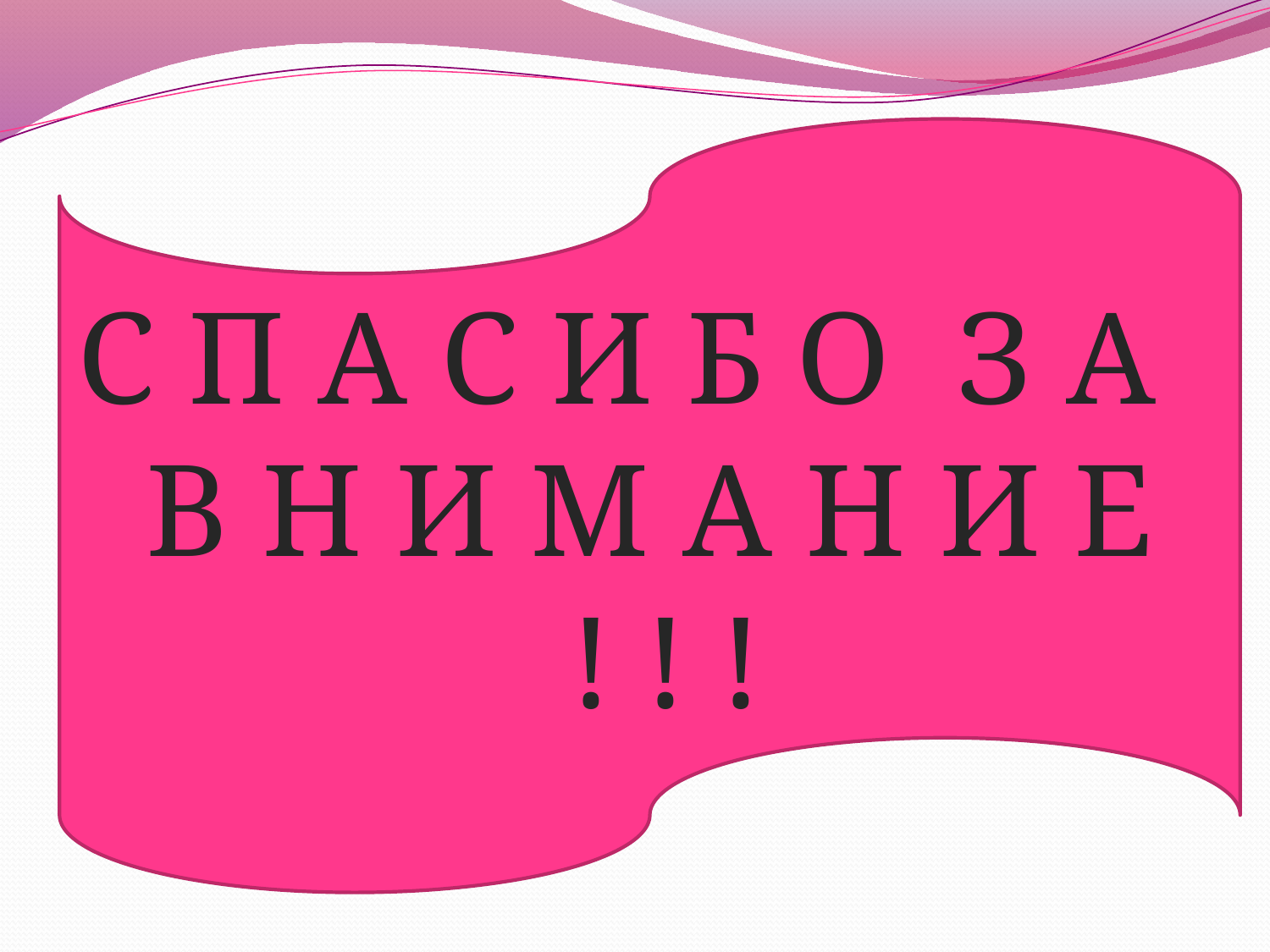

С П А С И Б О  З А     В Н И М А Н И Е
 ! ! !
#